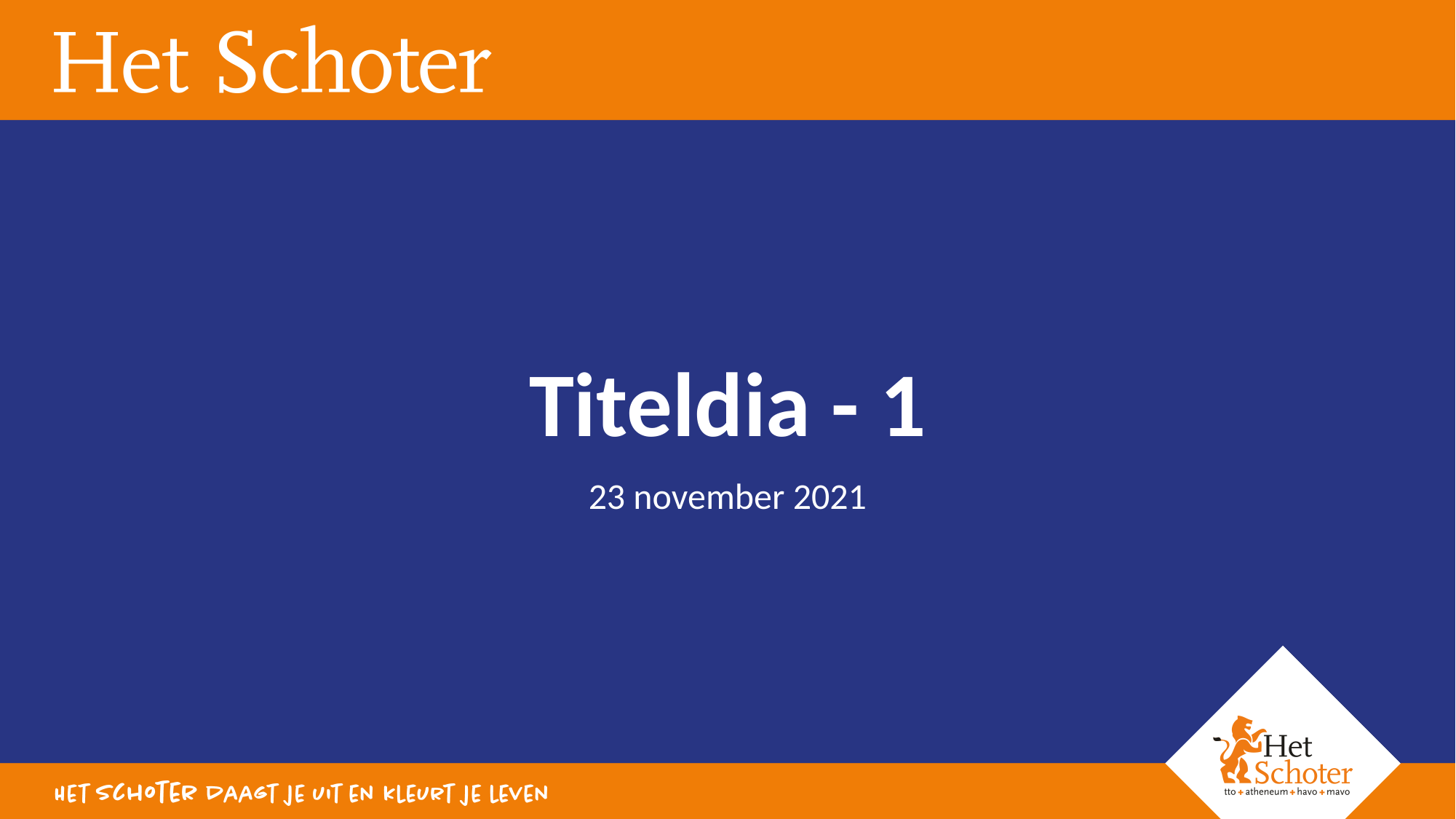

# Titeldia - 1
23 november 2021